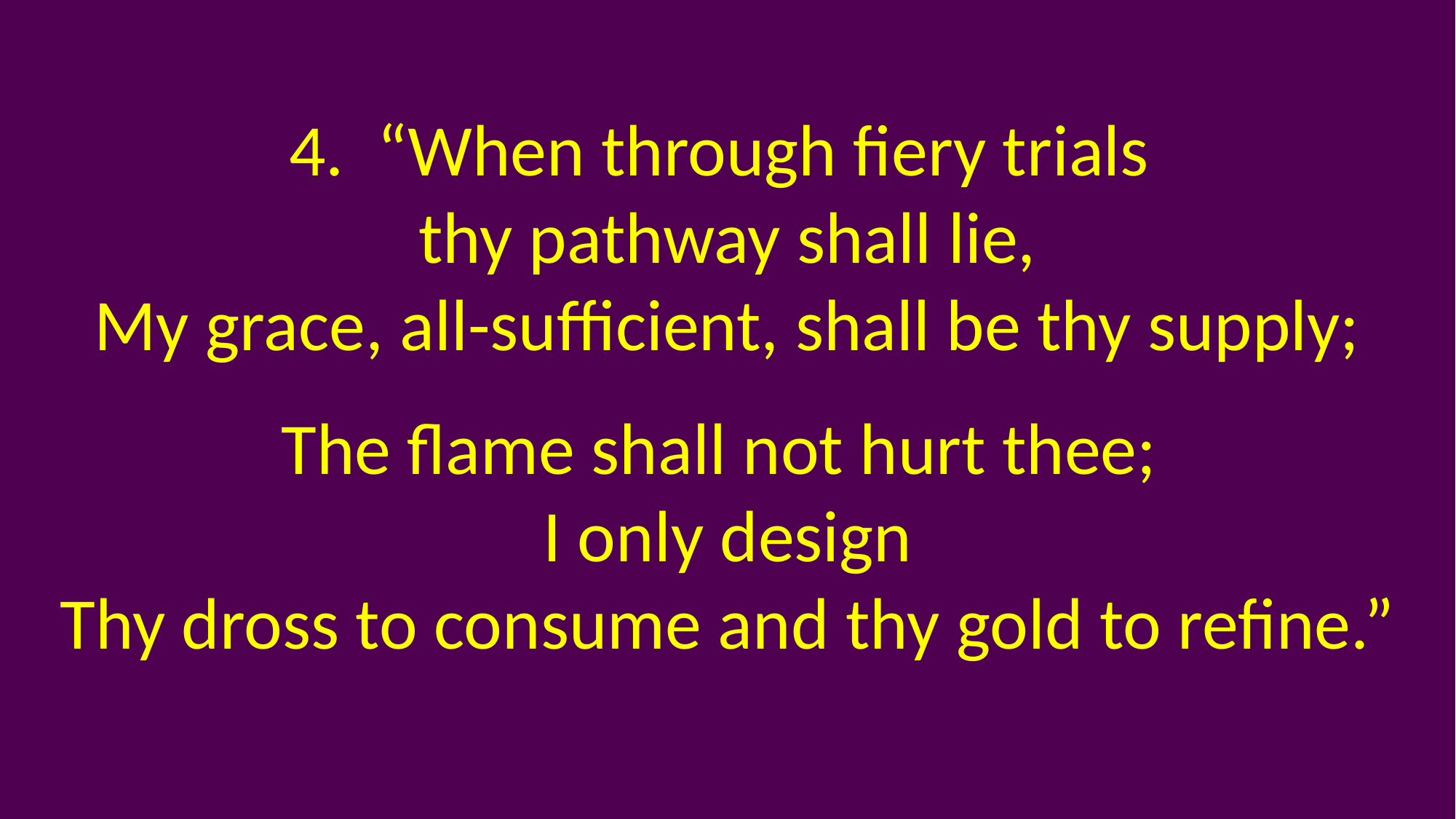

4.  “When through fiery trials
thy pathway shall lie,
My grace, all-sufficient, shall be thy supply;
The flame shall not hurt thee;
I only design
Thy dross to consume and thy gold to refine.”